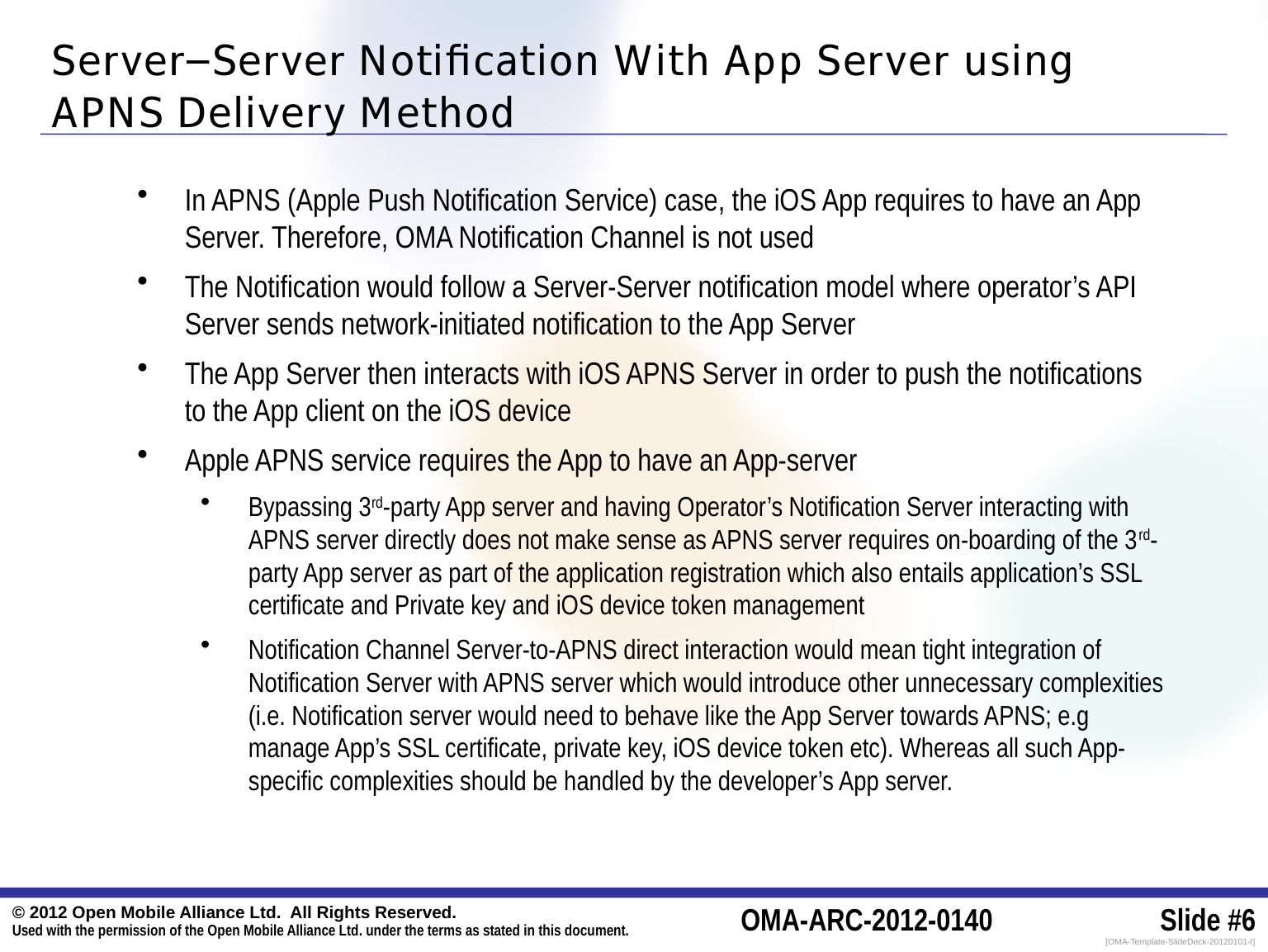

Server–Server Notification With App Server using APNS Delivery Method
In APNS (Apple Push Notification Service) case, the iOS App requires to have an App Server. Therefore, OMA Notification Channel is not used
The Notification would follow a Server-Server notification model where operator’s API Server sends network-initiated notification to the App Server
The App Server then interacts with iOS APNS Server in order to push the notifications to the App client on the iOS device
Apple APNS service requires the App to have an App-server
Bypassing 3rd-party App server and having Operator’s Notification Server interacting with APNS server directly does not make sense as APNS server requires on-boarding of the 3rd-party App server as part of the application registration which also entails application’s SSL certificate and Private key and iOS device token management
Notification Channel Server-to-APNS direct interaction would mean tight integration of Notification Server with APNS server which would introduce other unnecessary complexities (i.e. Notification server would need to behave like the App Server towards APNS; e.g manage App’s SSL certificate, private key, iOS device token etc). Whereas all such App-specific complexities should be handled by the developer’s App server.